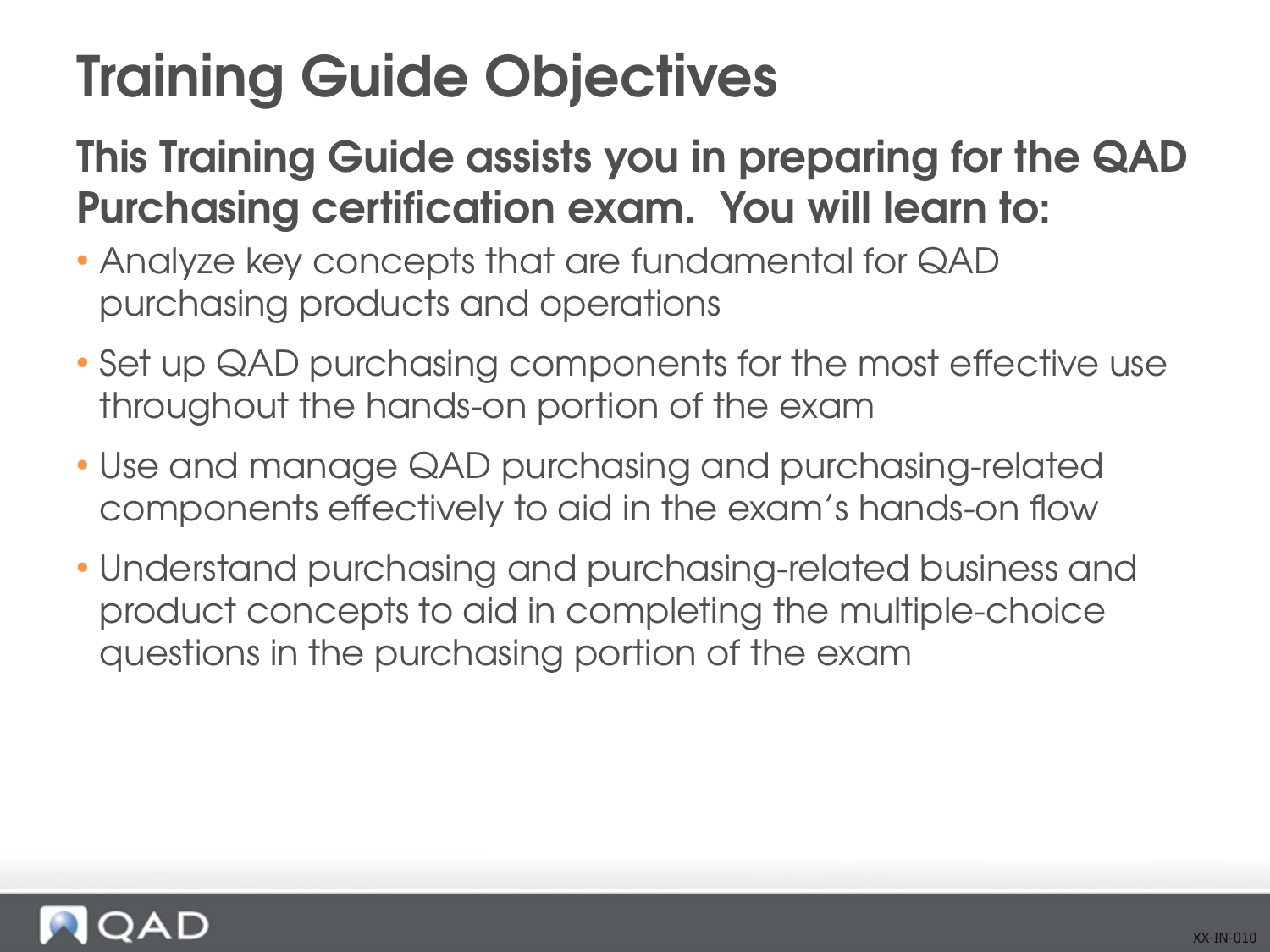

# Training Guide Objectives
This Training Guide assists you in preparing for the QAD Purchasing certification exam.  You will learn to:
Analyze key concepts that are fundamental for QAD purchasing products and operations
Set up QAD purchasing components for the most effective use throughout the hands-on portion of the exam
Use and manage QAD purchasing and purchasing-related components effectively to aid in the exam’s hands-on flow
Understand purchasing and purchasing-related business and product concepts to aid in completing the multiple-choice questions in the purchasing portion of the exam

XX-IN-010